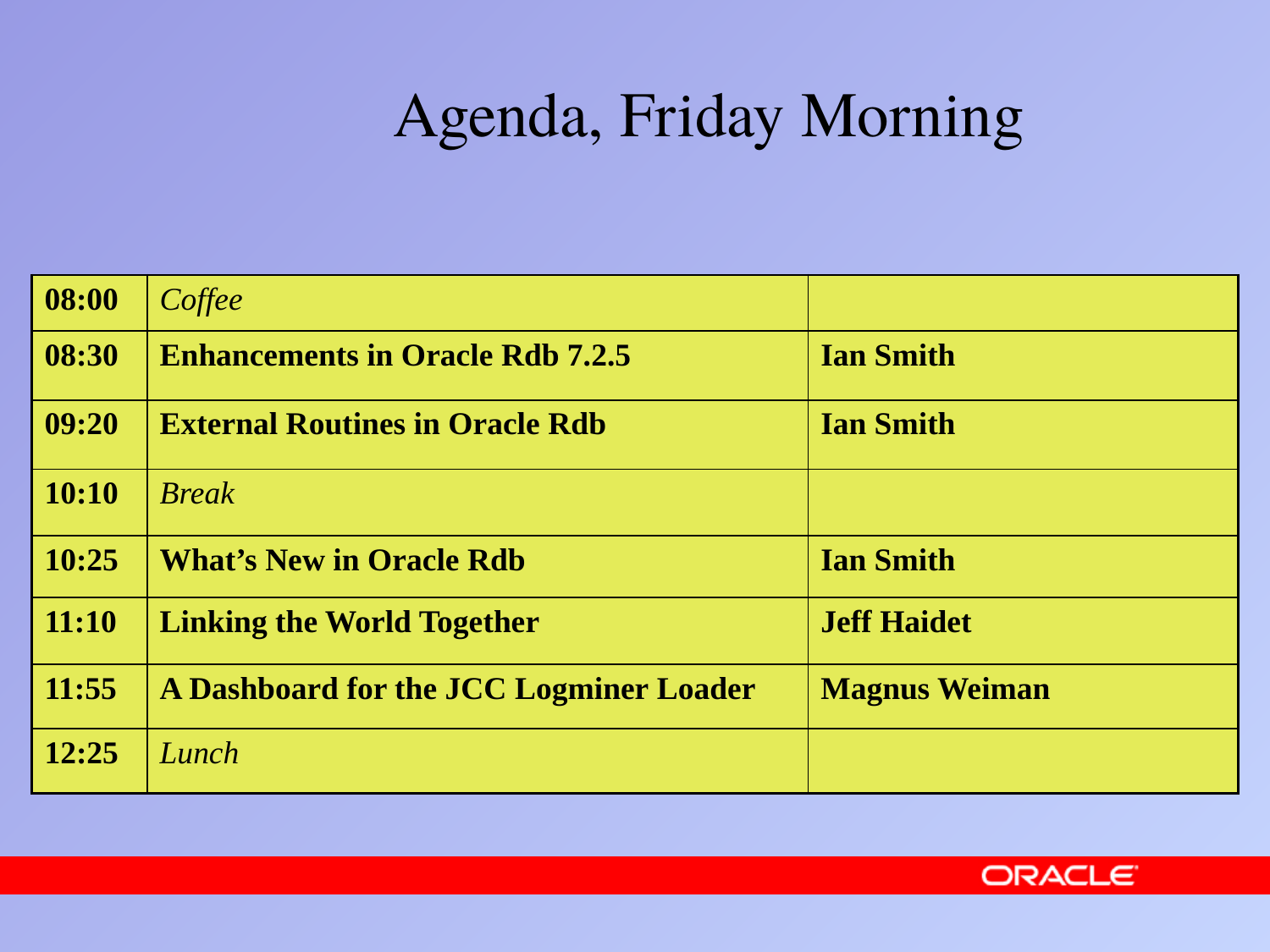

# Agenda, Friday Morning
| 08:00 | Coffee |  |
| --- | --- | --- |
| 08:30 | Enhancements in Oracle Rdb 7.2.5 | Ian Smith |
| 09:20 | External Routines in Oracle Rdb | Ian Smith |
| 10:10 | Break |  |
| 10:25 | What’s New in Oracle Rdb | Ian Smith |
| 11:10 | Linking the World Together | Jeff Haidet |
| 11:55 | A Dashboard for the JCC Logminer Loader | Magnus Weiman |
| 12:25 | Lunch |  |